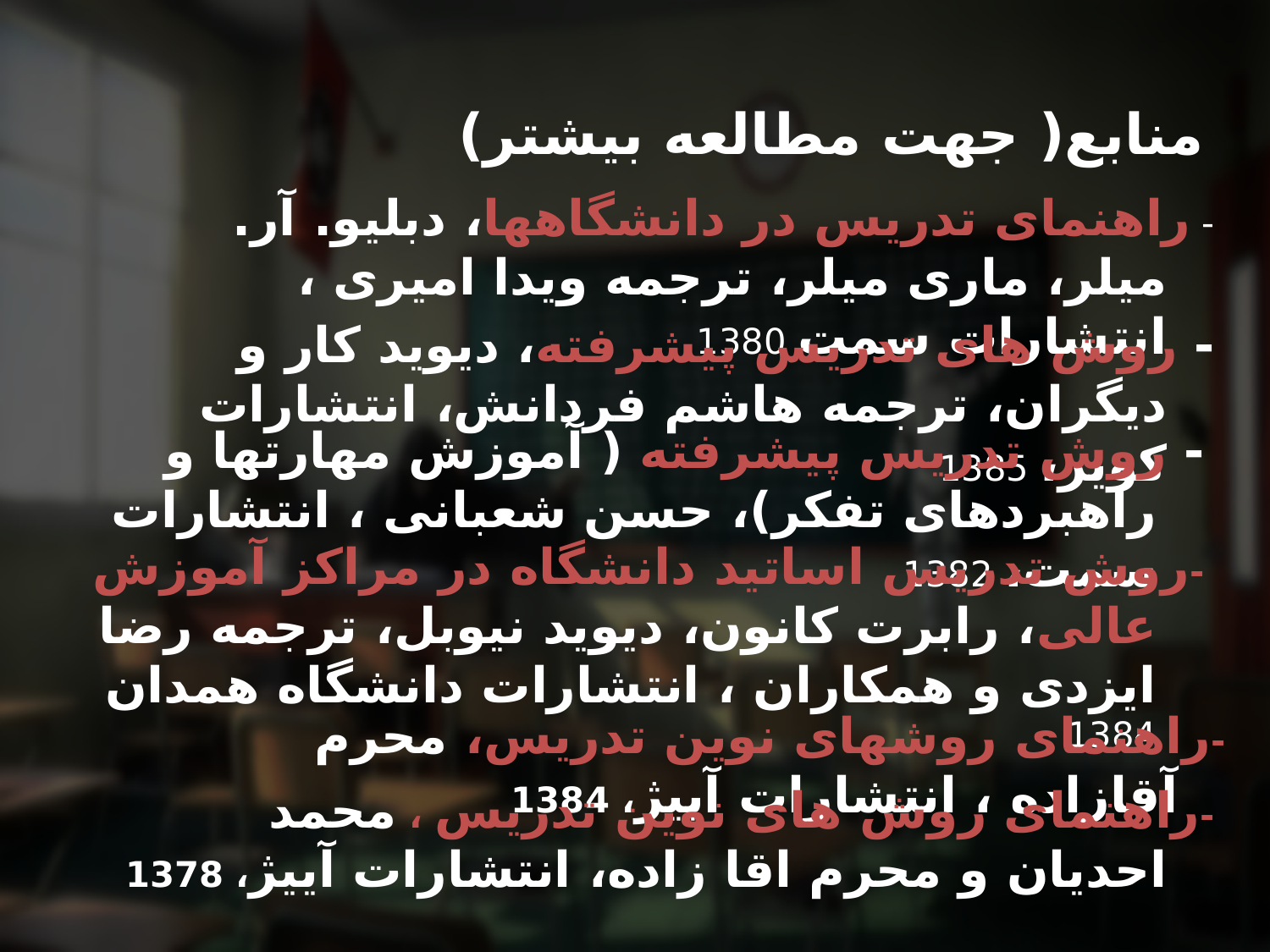

# منابع( جهت مطالعه بیشتر)
- راهنمای تدریس در دانشگاهها، دبلیو. آر. میلر، ماری میلر، ترجمه ویدا امیری ، انتشارات سمت 1380
- روش های تدریس پیشرفته، دیوید کار و دیگران، ترجمه هاشم فردانش، انتشارات کویر، 1385
- روش تدریس پیشرفته ( آموزش مهارتها و راهبردهای تفکر)، حسن شعبانی ، انتشارات سمت، 1382
-روش تدریس اساتید دانشگاه در مراکز آموزش عالی، رابرت کانون، دیوید نیوبل، ترجمه رضا ایزدی و همکاران ، انتشارات دانشگاه همدان 1384
-راهنمای روشهای نوین تدریس، محرم آقازاده ، انتشارات آییژ، 1384
-راهنمای روش های نوین تدریس ، محمد احدیان و محرم اقا زاده، انتشارات آییژ، 1378